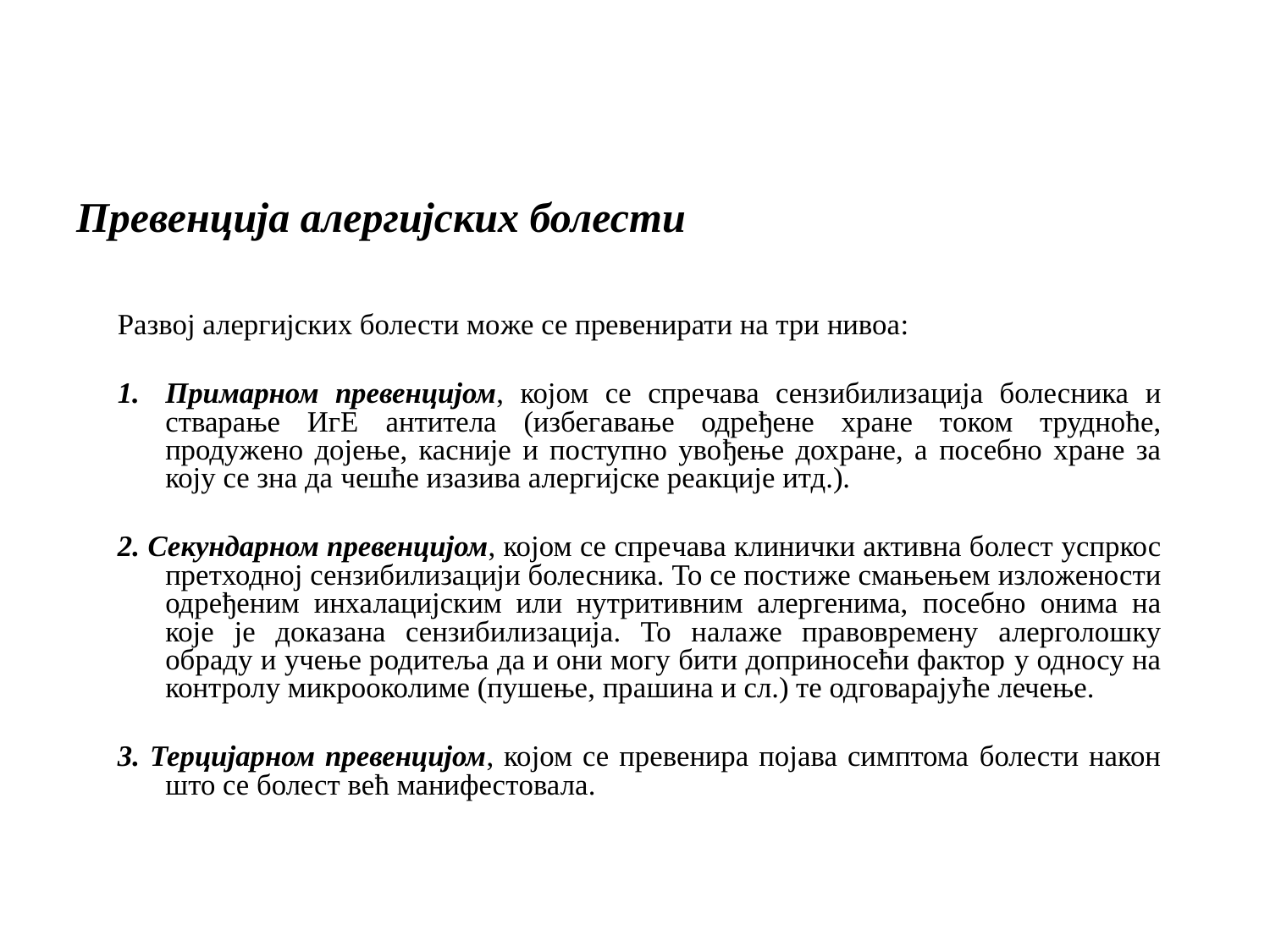

# Превенција алергијских болести
Развој алергијских болести може се превенирати на три нивоа:

Примарном превенцијом, којом се спречава сензибилизација болесника и стварање ИгЕ антитела (избегавање одређене хране током трудноће, продужено дојење, касније и поступно увођење дохране, а посебно хране за коју се зна да чешће изазива алергијске реакције итд.).

2. Секундарном превенцијом, којом се спречава клинички активна болест успркос претходној сензибилизацији болесника. То се постиже смањењем изложености одређеним инхалацијским или нутритивним алергенима, посебно онима на које је доказана сензибилизација. То налаже правовремену алерголошку обраду и учење родитеља да и они могу бити доприносећи фактор у односу на контролу микрооколиме (пушење, прашина и сл.) те одговарајуће лечење.

3. Терцијарном превенцијом, којом се превенира појава симптома болести након што се болест већ манифестовала.